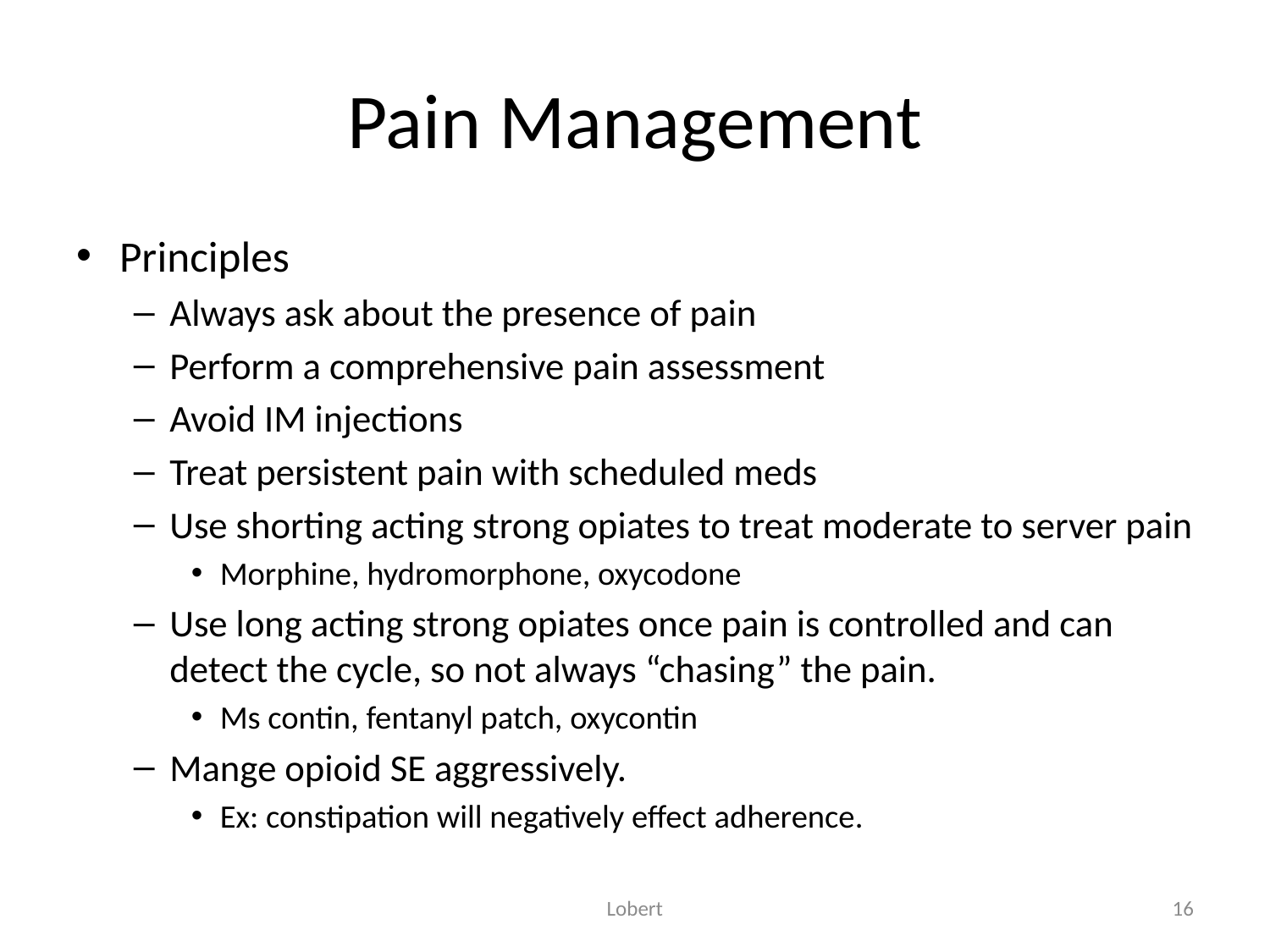

# Pain Management
Principles
Always ask about the presence of pain
Perform a comprehensive pain assessment
Avoid IM injections
Treat persistent pain with scheduled meds
Use shorting acting strong opiates to treat moderate to server pain
Morphine, hydromorphone, oxycodone
Use long acting strong opiates once pain is controlled and can detect the cycle, so not always “chasing” the pain.
Ms contin, fentanyl patch, oxycontin
Mange opioid SE aggressively.
Ex: constipation will negatively effect adherence.
Lobert
16